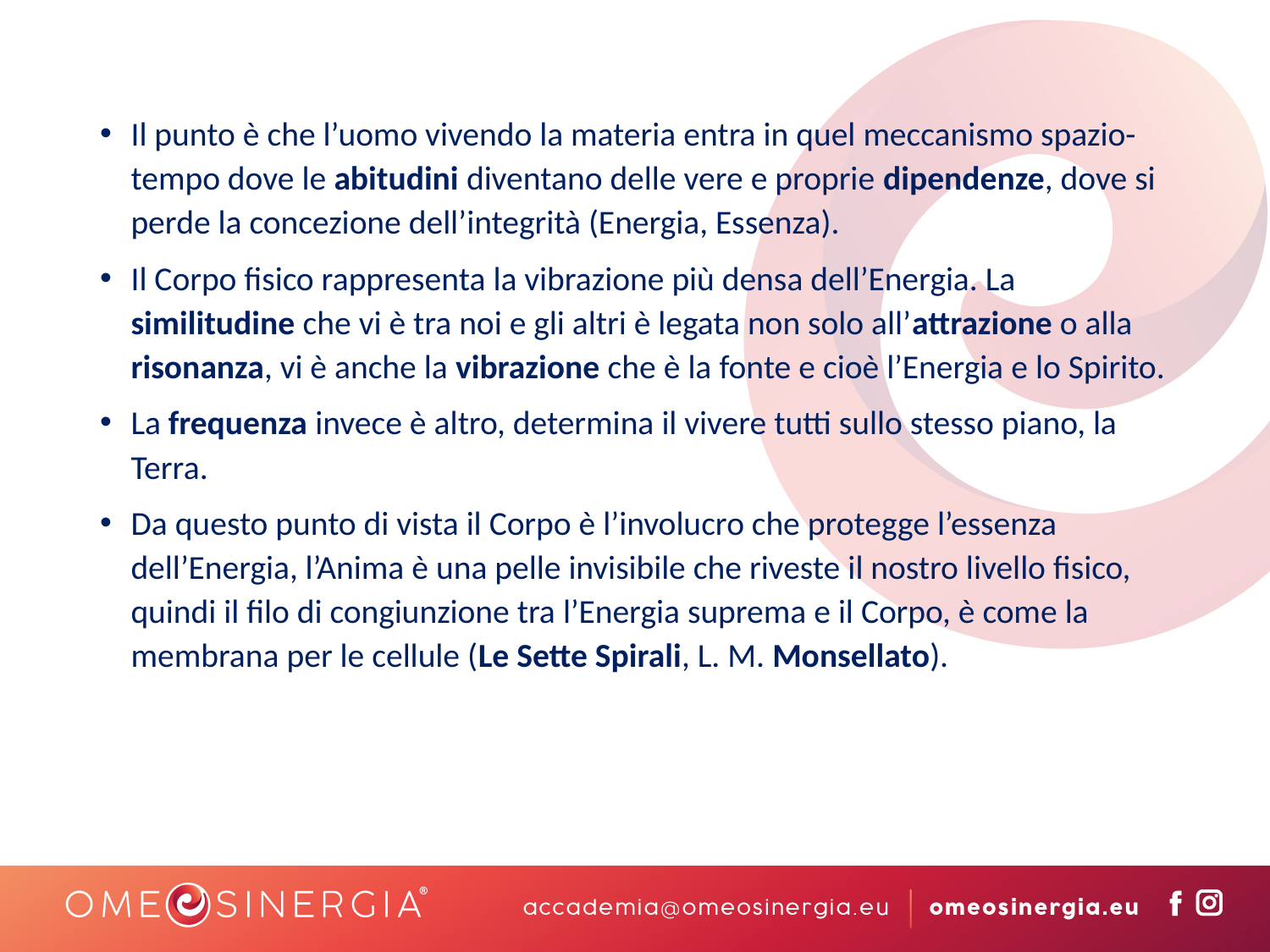

Il punto è che l’uomo vivendo la materia entra in quel meccanismo spazio-tempo dove le abitudini diventano delle vere e proprie dipendenze, dove si perde la concezione dell’integrità (Energia, Essenza).
Il Corpo fisico rappresenta la vibrazione più densa dell’Energia. La similitudine che vi è tra noi e gli altri è legata non solo all’attrazione o alla risonanza, vi è anche la vibrazione che è la fonte e cioè l’Energia e lo Spirito.
La frequenza invece è altro, determina il vivere tutti sullo stesso piano, la Terra.
Da questo punto di vista il Corpo è l’involucro che protegge l’essenza dell’Energia, l’Anima è una pelle invisibile che riveste il nostro livello fisico, quindi il filo di congiunzione tra l’Energia suprema e il Corpo, è come la membrana per le cellule (Le Sette Spirali, L. M. Monsellato).